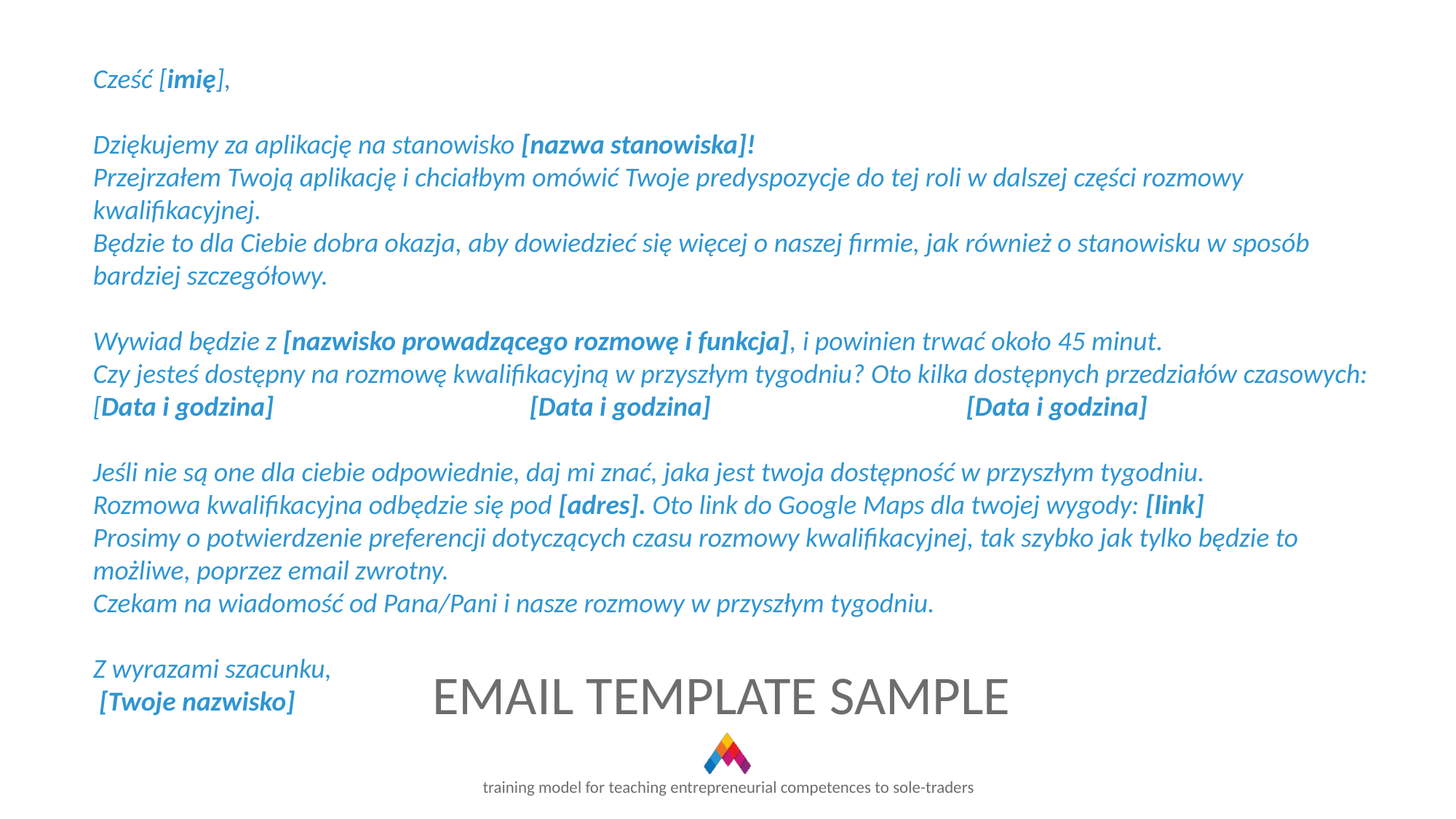

Cześć [imię],

Dziękujemy za aplikację na stanowisko [nazwa stanowiska]!
Przejrzałem Twoją aplikację i chciałbym omówić Twoje predyspozycje do tej roli w dalszej części rozmowy kwalifikacyjnej.
Będzie to dla Ciebie dobra okazja, aby dowiedzieć się więcej o naszej firmie, jak również o stanowisku w sposób bardziej szczegółowy.

Wywiad będzie z [nazwisko prowadzącego rozmowę i funkcja], i powinien trwać około 45 minut.
Czy jesteś dostępny na rozmowę kwalifikacyjną w przyszłym tygodniu? Oto kilka dostępnych przedziałów czasowych:
[Data i godzina]			[Data i godzina]			[Data i godzina]

Jeśli nie są one dla ciebie odpowiednie, daj mi znać, jaka jest twoja dostępność w przyszłym tygodniu.
Rozmowa kwalifikacyjna odbędzie się pod [adres]. Oto link do Google Maps dla twojej wygody: [link]
Prosimy o potwierdzenie preferencji dotyczących czasu rozmowy kwalifikacyjnej, tak szybko jak tylko będzie to możliwe, poprzez email zwrotny.
Czekam na wiadomość od Pana/Pani i nasze rozmowy w przyszłym tygodniu.

Z wyrazami szacunku,
 [Twoje nazwisko]
EMAIL TEMPLATE SAMPLE